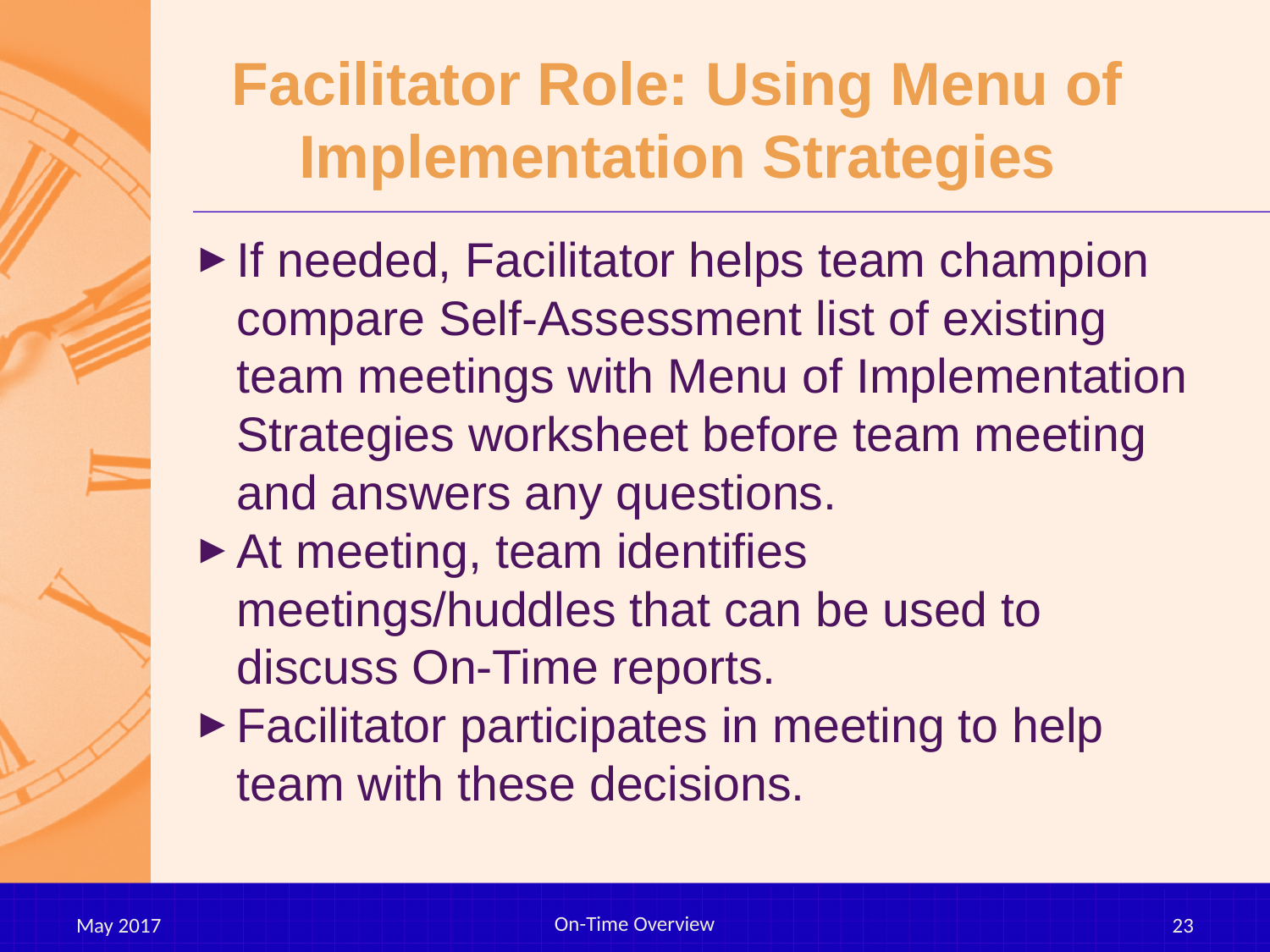

# Facilitator Role: Using Menu of Implementation Strategies
If needed, Facilitator helps team champion compare Self-Assessment list of existing team meetings with Menu of Implementation Strategies worksheet before team meeting and answers any questions.
At meeting, team identifies meetings/huddles that can be used to discuss On-Time reports.
Facilitator participates in meeting to help team with these decisions.

On-Time Overview
May 2017
23